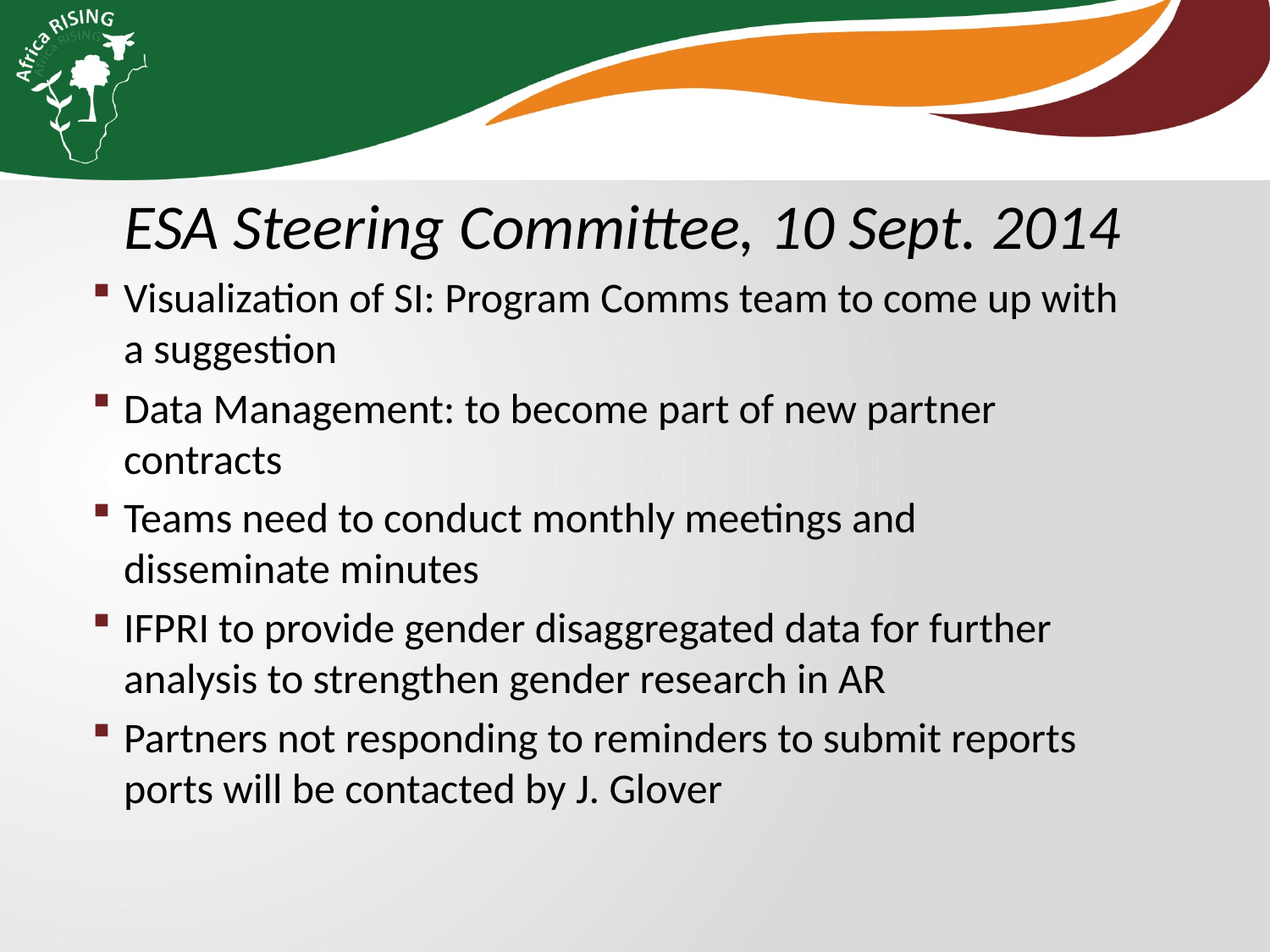

ESA Steering Committee, 10 Sept. 2014
Visualization of SI: Program Comms team to come up with a suggestion
Data Management: to become part of new partner contracts
Teams need to conduct monthly meetings and disseminate minutes
IFPRI to provide gender disaggregated data for further analysis to strengthen gender research in AR
Partners not responding to reminders to submit reports ports will be contacted by J. Glover